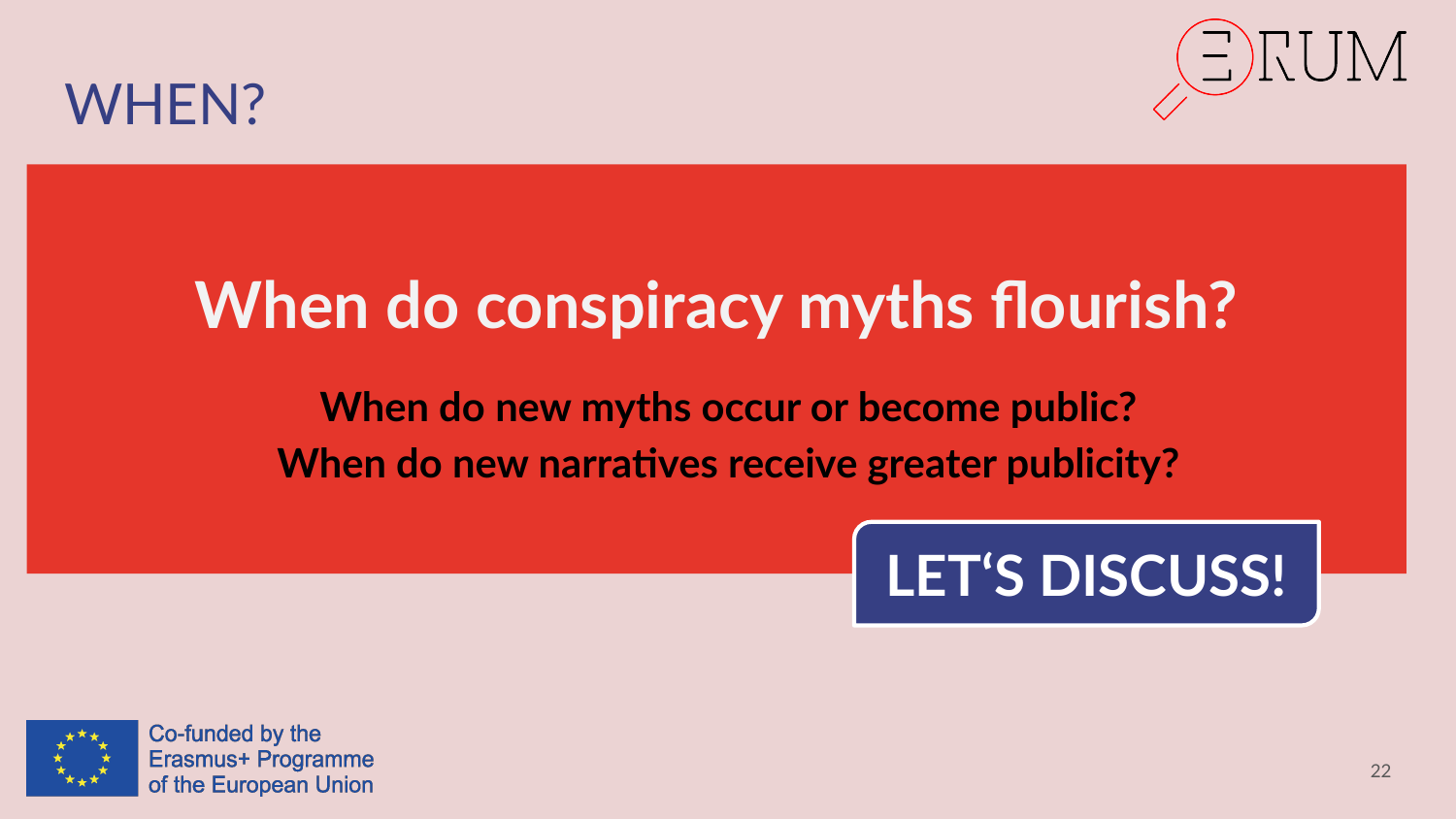

# WHEN?
When do conspiracy myths flourish?
When do new myths occur or become public?
When do new narratives receive greater publicity?
LET‘S DISCUSS!
22